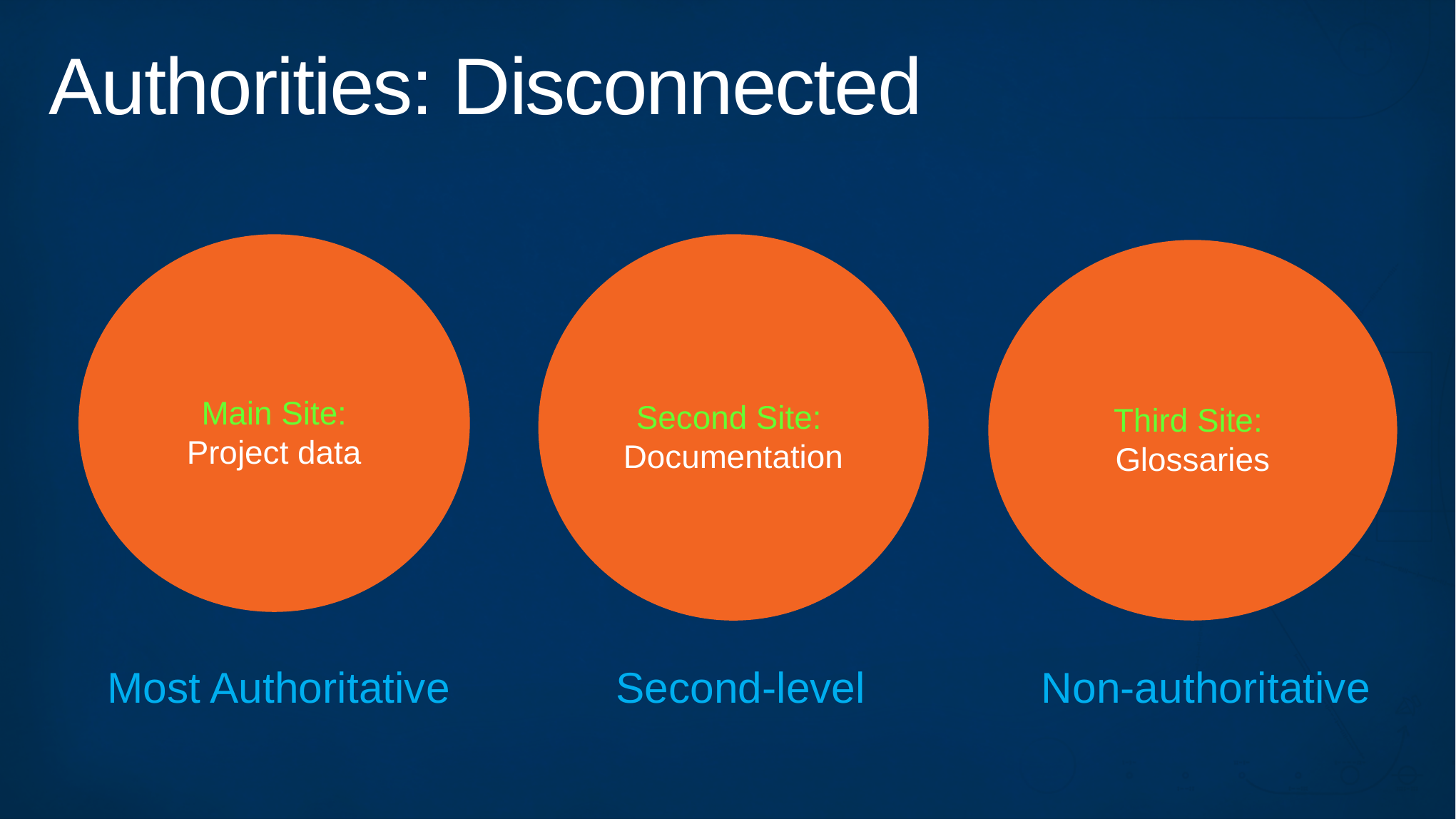

# Authorities: Disconnected
Second Site:
Documentation
Main Site: Project data
Third Site:
Glossaries
Most Authoritative
Second-level
Non-authoritative